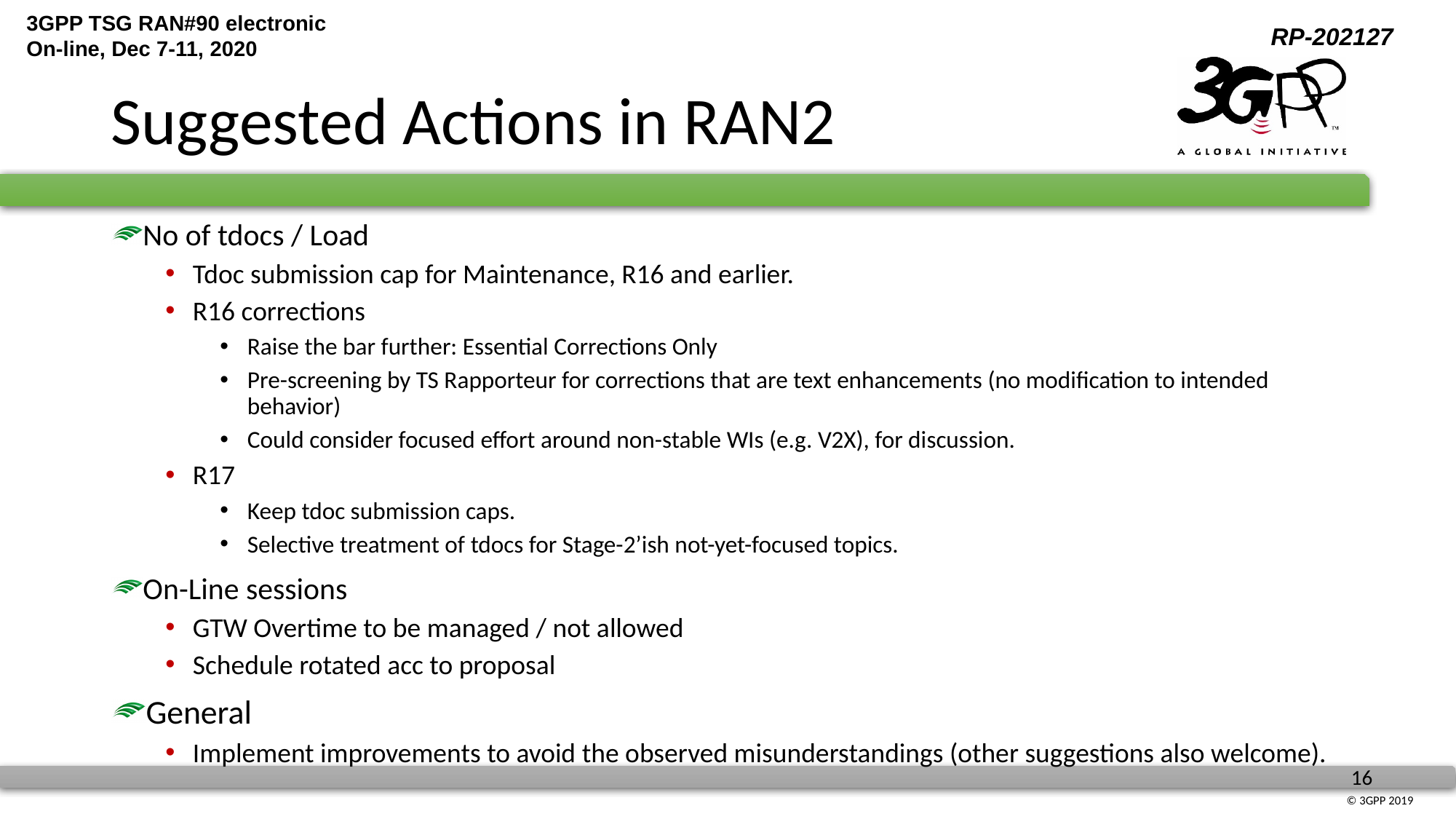

# Suggested Actions in RAN2
No of tdocs / Load
Tdoc submission cap for Maintenance, R16 and earlier.
R16 corrections
Raise the bar further: Essential Corrections Only
Pre-screening by TS Rapporteur for corrections that are text enhancements (no modification to intended behavior)
Could consider focused effort around non-stable WIs (e.g. V2X), for discussion.
R17
Keep tdoc submission caps.
Selective treatment of tdocs for Stage-2’ish not-yet-focused topics.
On-Line sessions
GTW Overtime to be managed / not allowed
Schedule rotated acc to proposal
General
Implement improvements to avoid the observed misunderstandings (other suggestions also welcome).